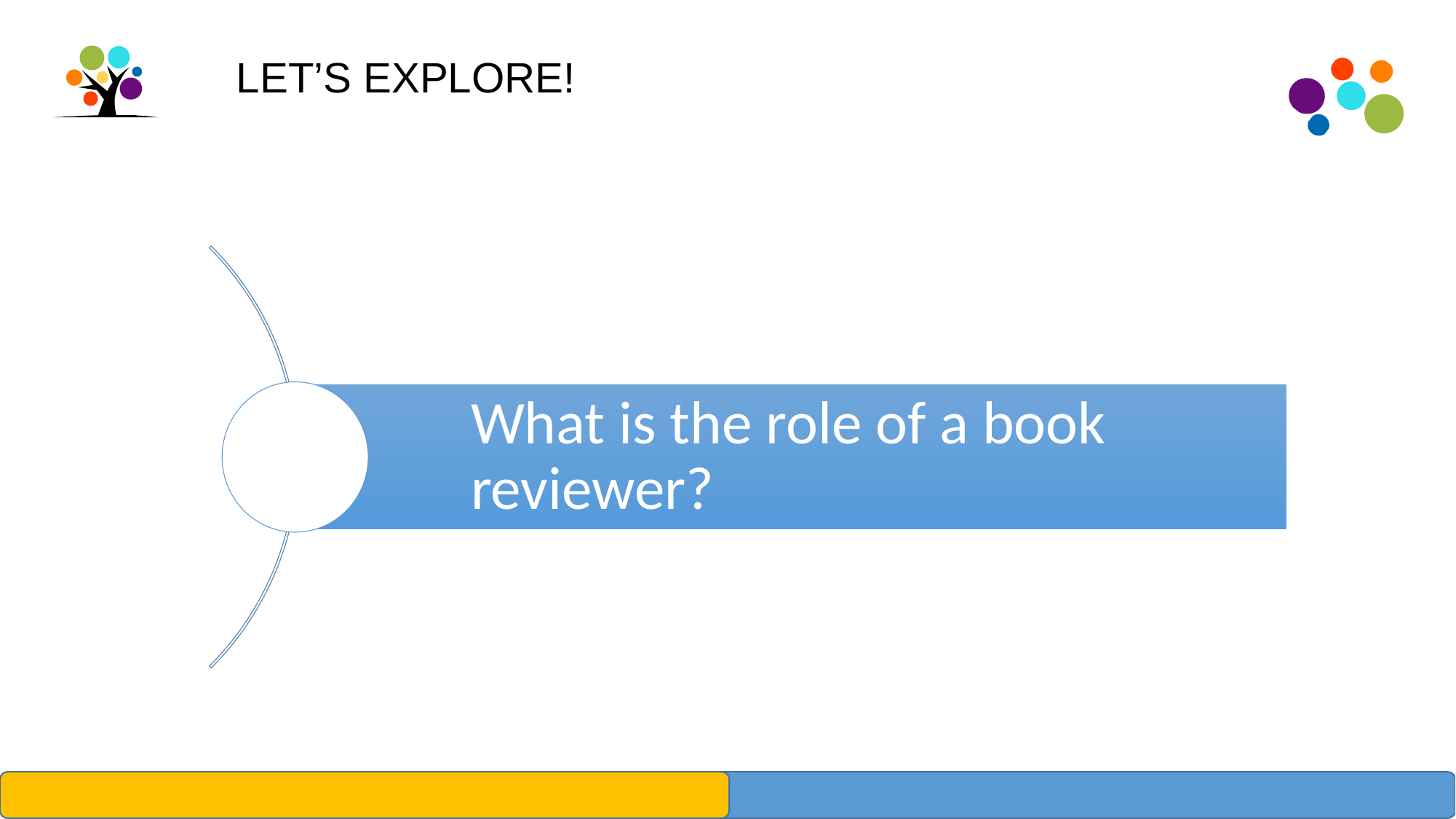

LET’S EXPLORE!
What is the role of a book reviewer?